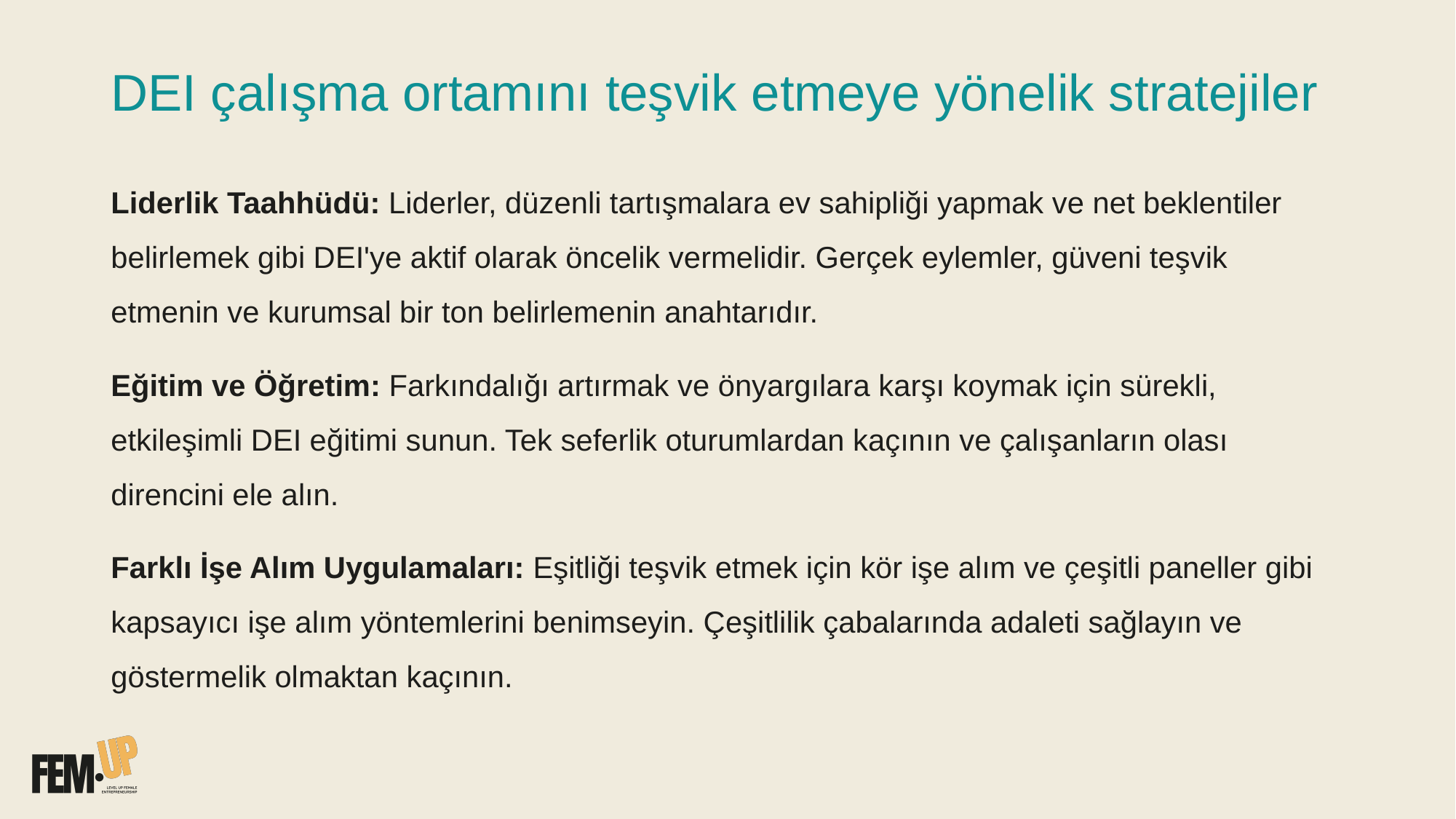

# DEI çalışma ortamını teşvik etmeye yönelik stratejiler
Liderlik Taahhüdü: Liderler, düzenli tartışmalara ev sahipliği yapmak ve net beklentiler belirlemek gibi DEI'ye aktif olarak öncelik vermelidir. Gerçek eylemler, güveni teşvik etmenin ve kurumsal bir ton belirlemenin anahtarıdır.
Eğitim ve Öğretim: Farkındalığı artırmak ve önyargılara karşı koymak için sürekli, etkileşimli DEI eğitimi sunun. Tek seferlik oturumlardan kaçının ve çalışanların olası direncini ele alın.
Farklı İşe Alım Uygulamaları: Eşitliği teşvik etmek için kör işe alım ve çeşitli paneller gibi kapsayıcı işe alım yöntemlerini benimseyin. Çeşitlilik çabalarında adaleti sağlayın ve göstermelik olmaktan kaçının.